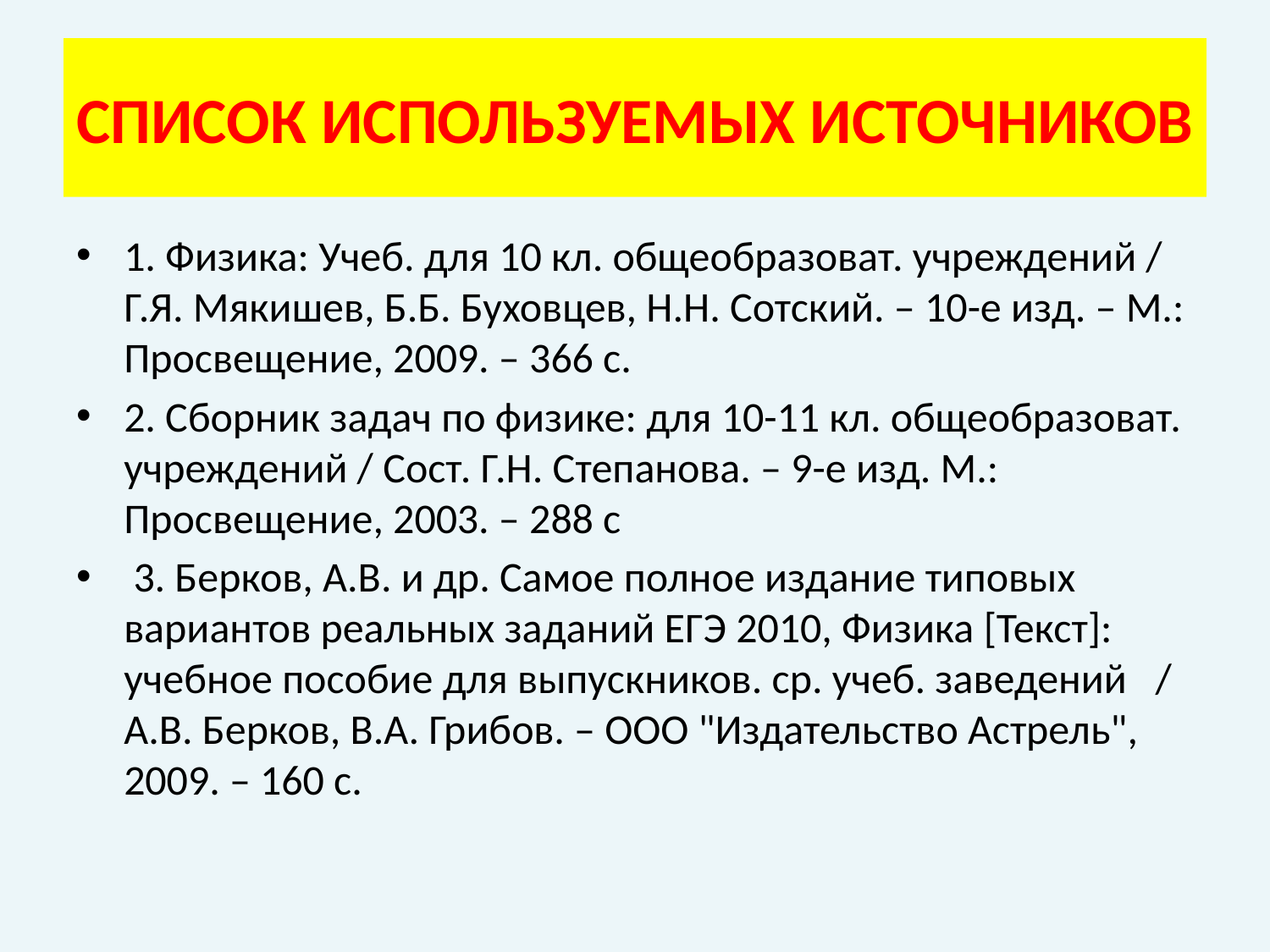

# СПИСОК ИСПОЛЬЗУЕМЫХ ИСТОЧНИКОВ
1. Физика: Учеб. для 10 кл. общеобразоват. учреждений / Г.Я. Мякишев, Б.Б. Буховцев, Н.Н. Сотский. – 10-е изд. – М.: Просвещение, 2009. – 366 с.
2. Сборник задач по физике: для 10-11 кл. общеобразоват. учреждений / Сост. Г.Н. Степанова. – 9-е изд. М.: Просвещение, 2003. – 288 с
 3. Берков, А.В. и др. Самое полное издание типовых вариантов реальных заданий ЕГЭ 2010, Физика [Текст]: учебное пособие для выпускников. ср. учеб. заведений   / А.В. Берков, В.А. Грибов. – ООО "Издательство Астрель", 2009. – 160 с.